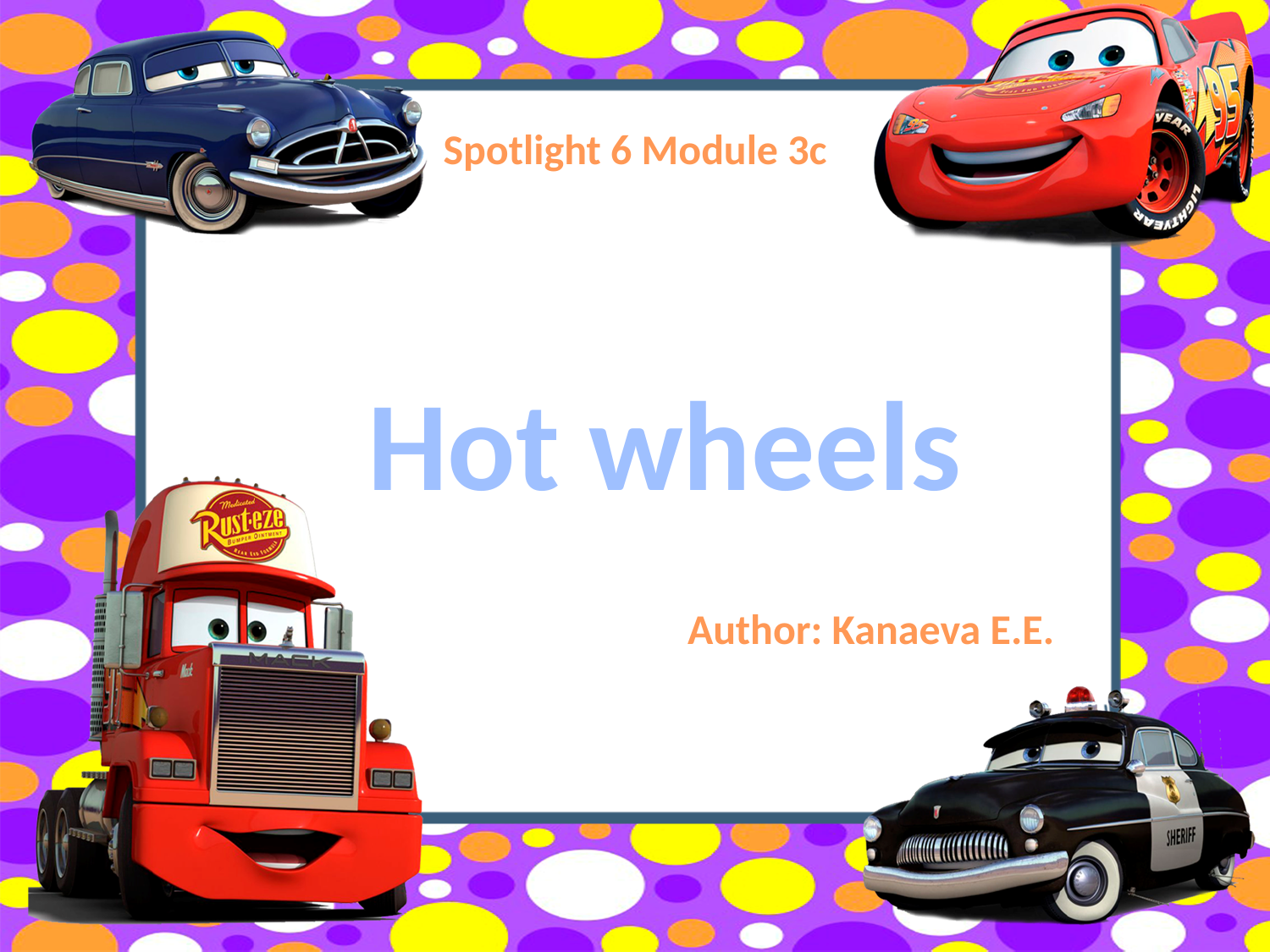

Spotlight 6 Module 3c
Hot wheels

Author: Kanaeva E.E.